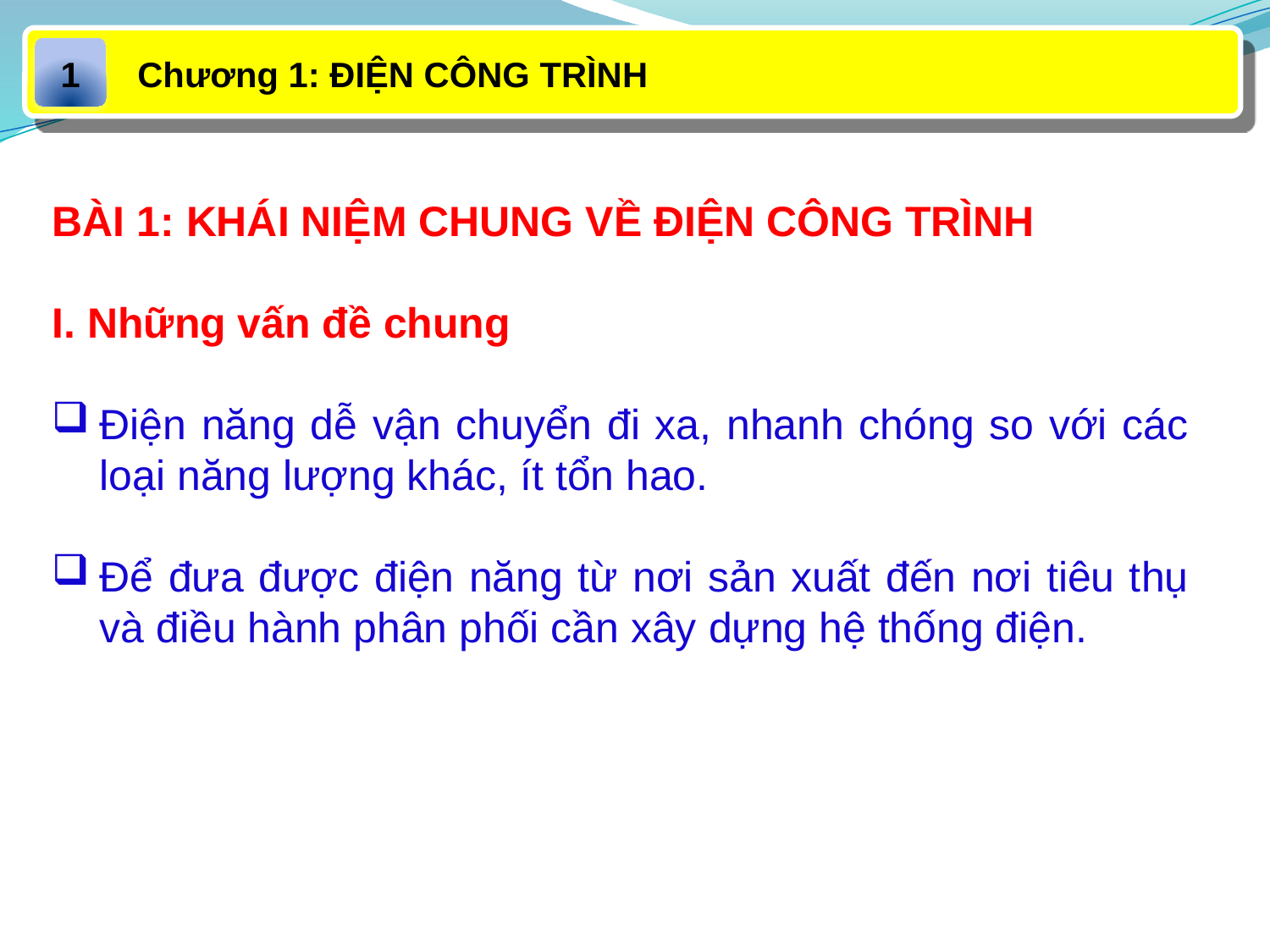

Chương 1: ĐIỆN CÔNG TRÌNH
1

BÀI 1: KHÁI NIỆM CHUNG VỀ ĐIỆN CÔNG TRÌNH

I. Những vấn đề chung

Điện năng dễ vận chuyển đi xa, nhanh chóng so với các loại năng lượng khác, ít tổn hao.

Để đưa được điện năng từ nơi sản xuất đến nơi tiêu thụ và điều hành phân phối cần xây dựng hệ thống điện.